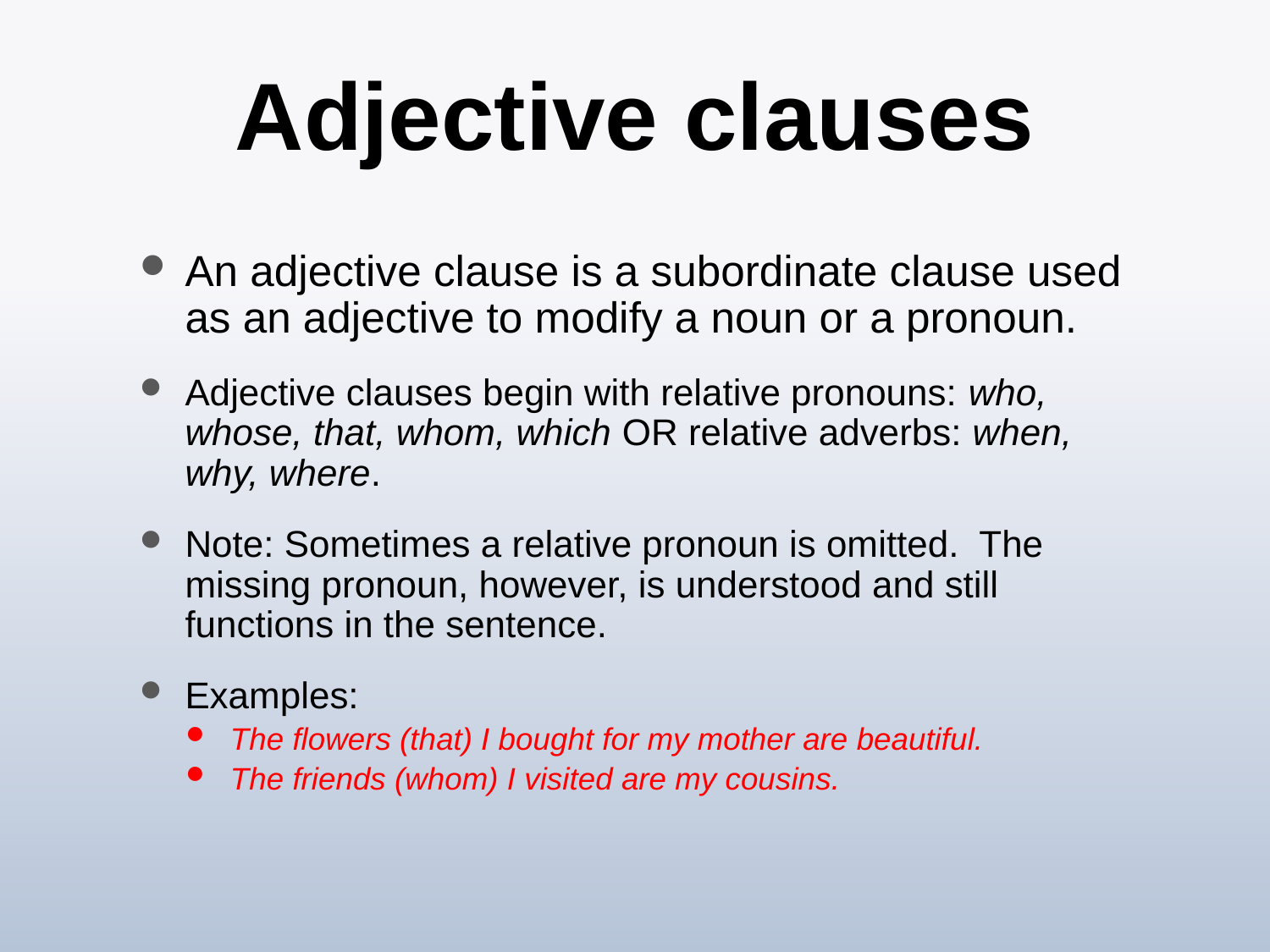

# Adjective clauses
An adjective clause is a subordinate clause used as an adjective to modify a noun or a pronoun.
Adjective clauses begin with relative pronouns: who, whose, that, whom, which OR relative adverbs: when, why, where.
Note: Sometimes a relative pronoun is omitted.  The missing pronoun, however, is understood and still functions in the sentence.
Examples:
The flowers (that) I bought for my mother are beautiful.
The friends (whom) I visited are my cousins.